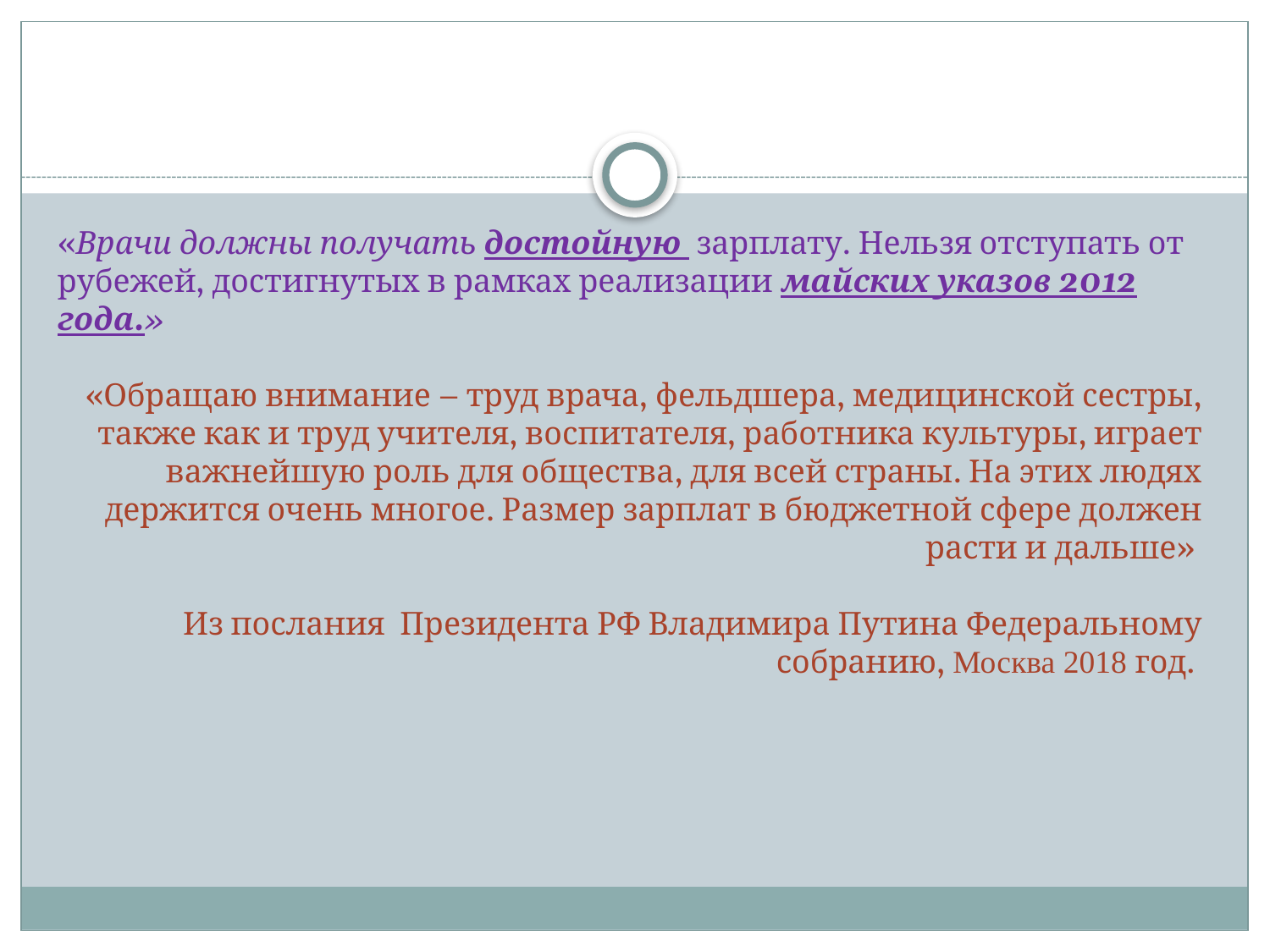

«Врачи должны получать достойную  зарплату. Нельзя отступать от рубежей, достигнутых в рамках реализации майских указов 2012 года.»

«Обращаю внимание – труд врача, фельдшера, медицинской сестры, также как и труд учителя, воспитателя, работника культуры, играет важнейшую роль для общества, для всей страны. На этих людях держится очень многое. Размер зарплат в бюджетной сфере должен расти и дальше»

Из послания  Президента РФ Владимира Путина Федеральному собранию, Москва 2018 год.